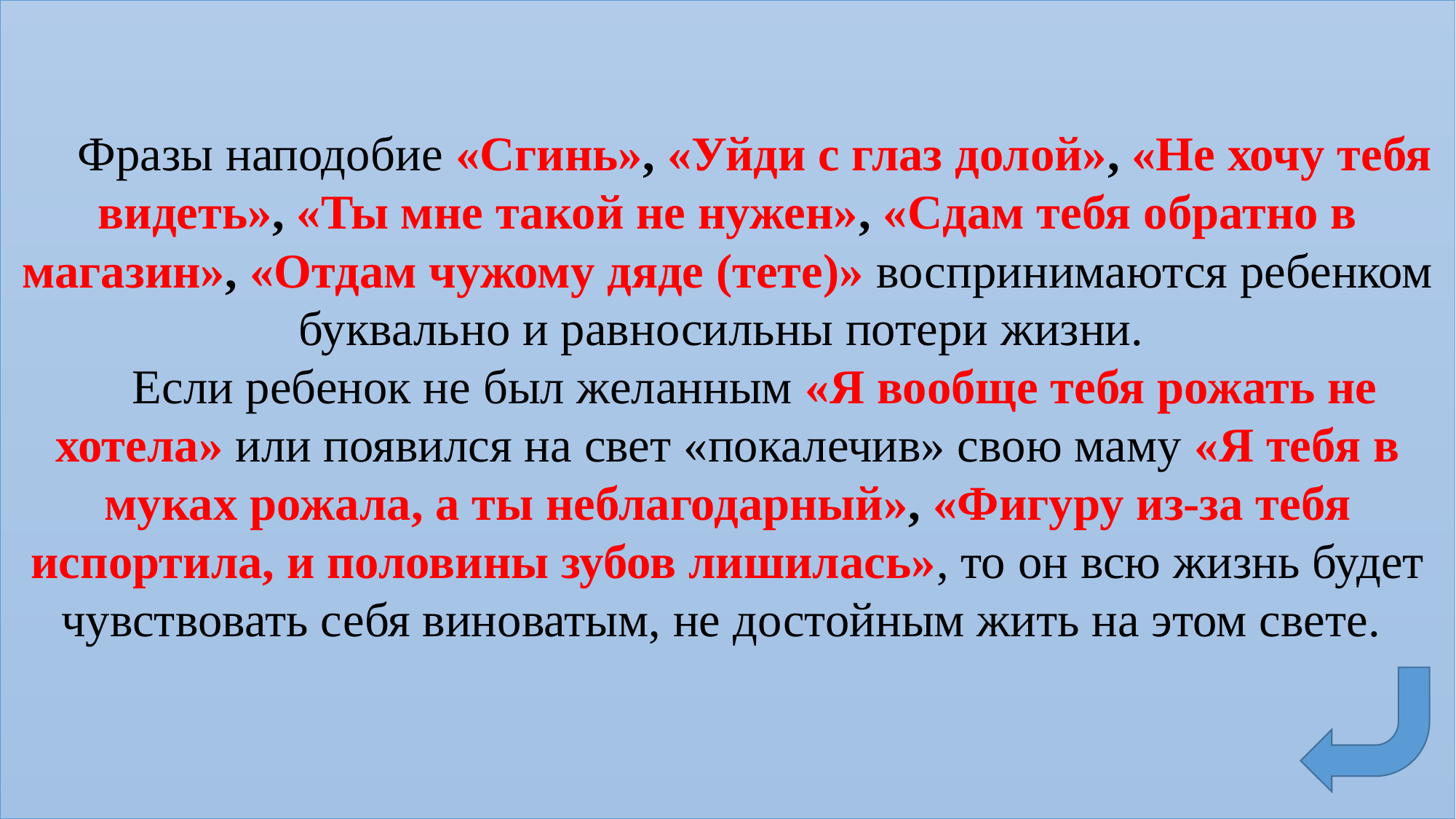

Фразы наподобие «Сгинь», «Уйди с глаз долой», «Не хочу тебя видеть», «Ты мне такой не нужен», «Сдам тебя обратно в магазин», «Отдам чужому дяде (тете)» воспринимаются ребенком буквально и равносильны потери жизни.
Если ребенок не был желанным «Я вообще тебя рожать не хотела» или появился на свет «покалечив» свою маму «Я тебя в муках рожала, а ты неблагодарный», «Фигуру из-за тебя испортила, и половины зубов лишилась», то он всю жизнь будет чувствовать себя виноватым, не достойным жить на этом свете.